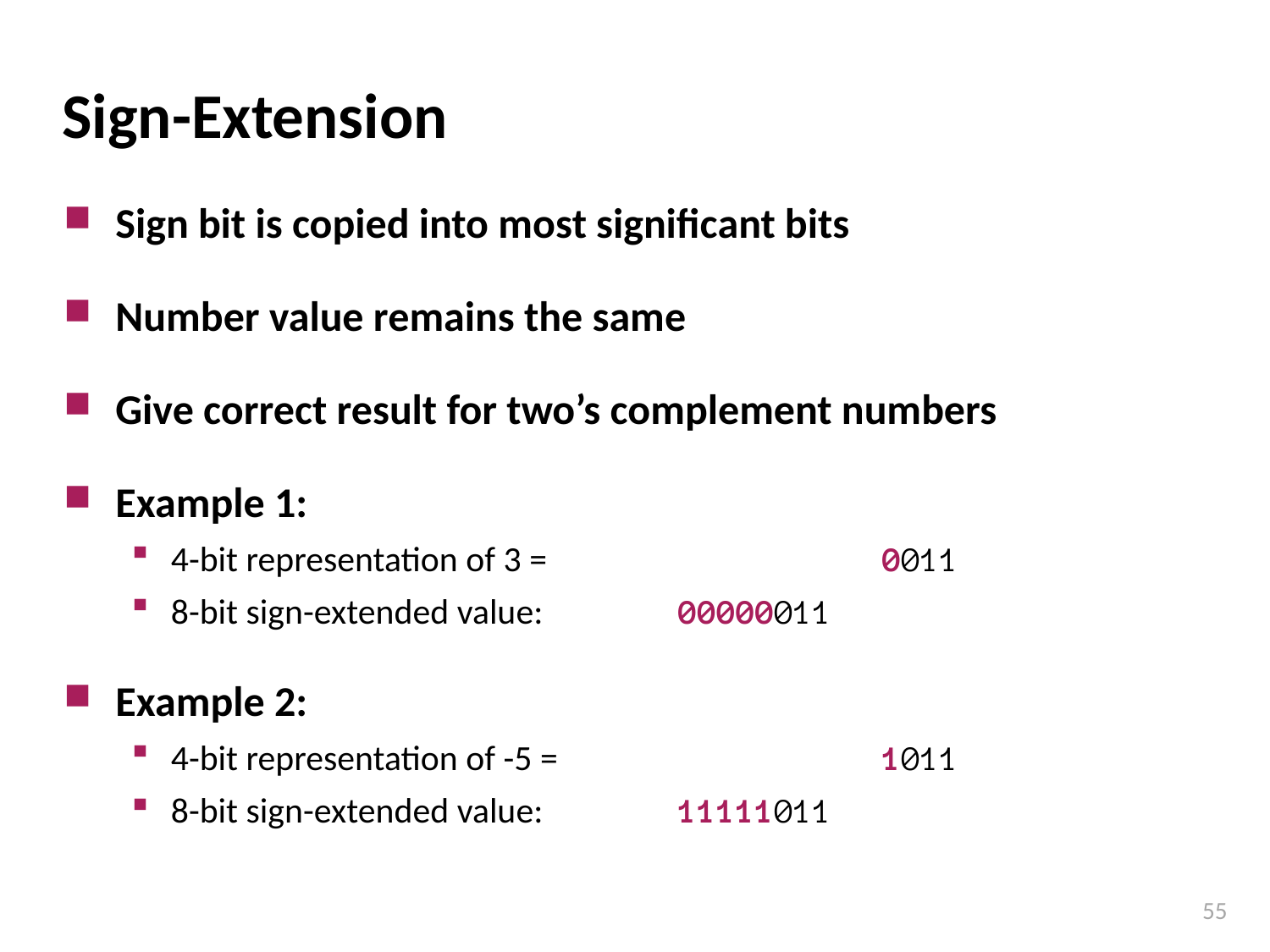

# Sign-Extension

Sign bit is copied into most significant bits
Number value remains the same
Give correct result for two’s complement numbers
Example 1:
4-bit representation of 3 = 		    0011
8-bit sign-extended value: 		00000011
Example 2:
4-bit representation of -5 =  	    	    1011
8-bit sign-extended value: 		11111011